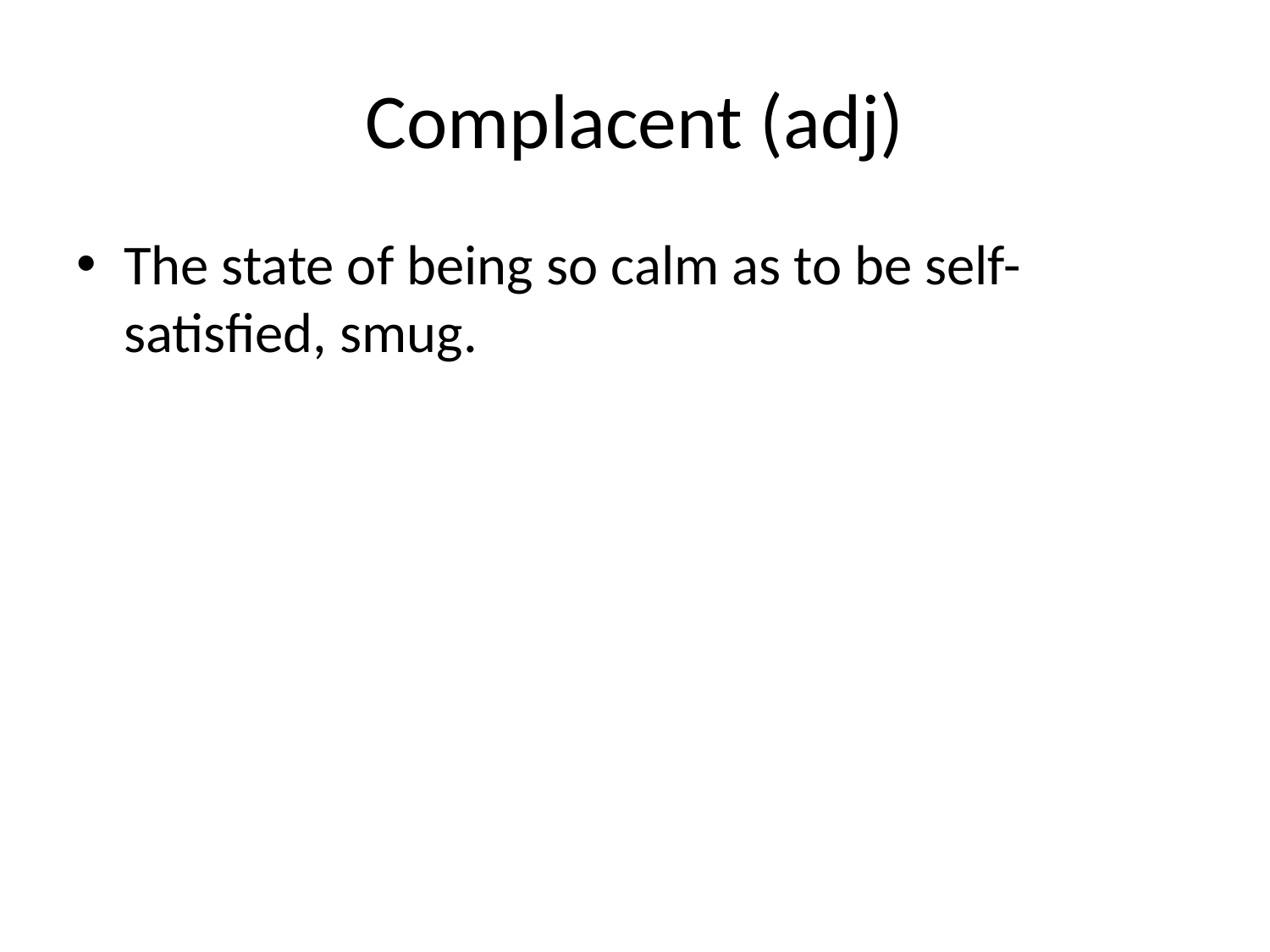

# Complacent (adj)
The state of being so calm as to be self-satisfied, smug.